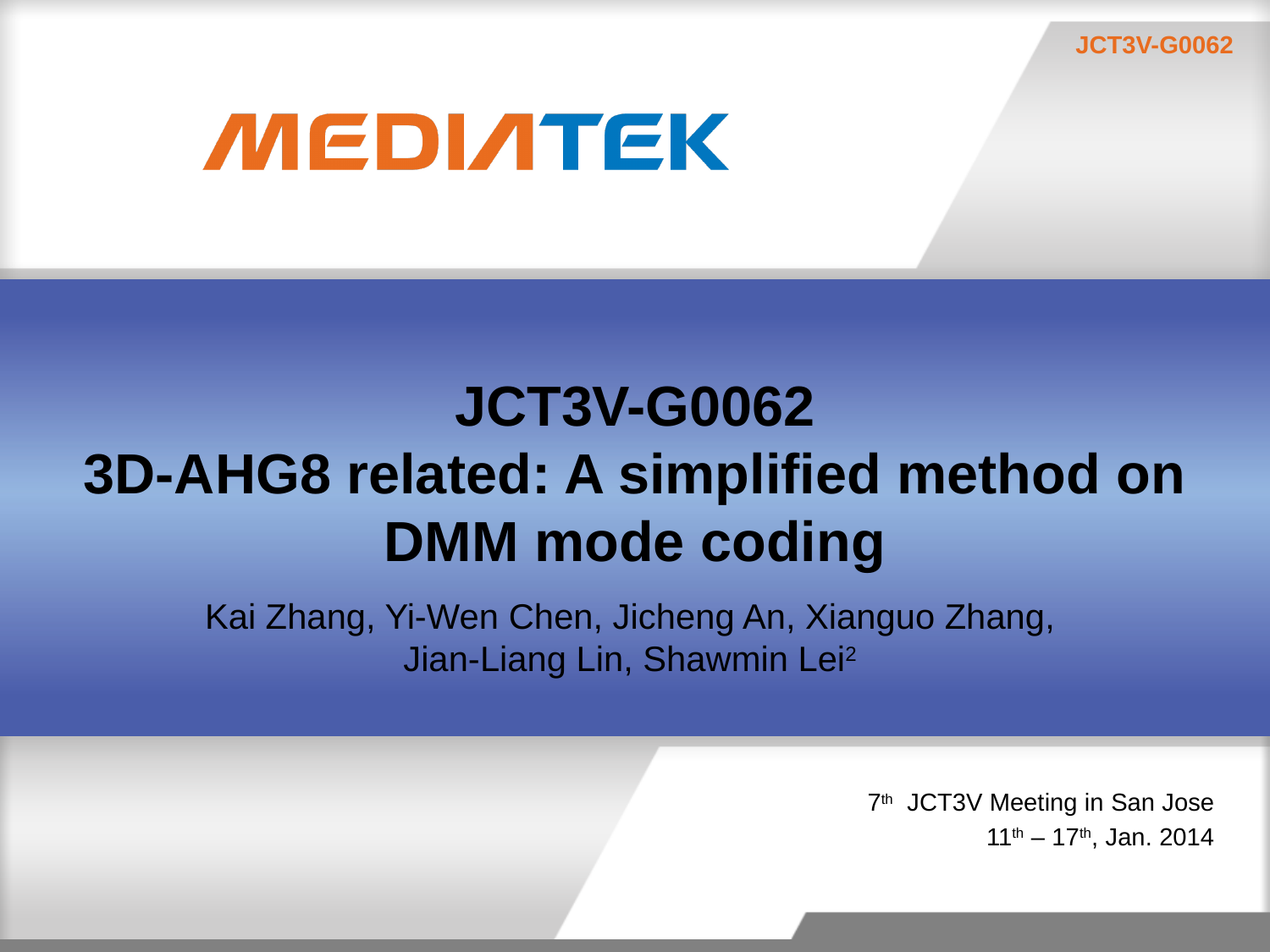

# JCT3V-G0062 3D-AHG8 related: A simplified method on DMM mode coding
Kai Zhang, Yi-Wen Chen, Jicheng An, Xianguo Zhang, Jian-Liang Lin, Shawmin Lei2